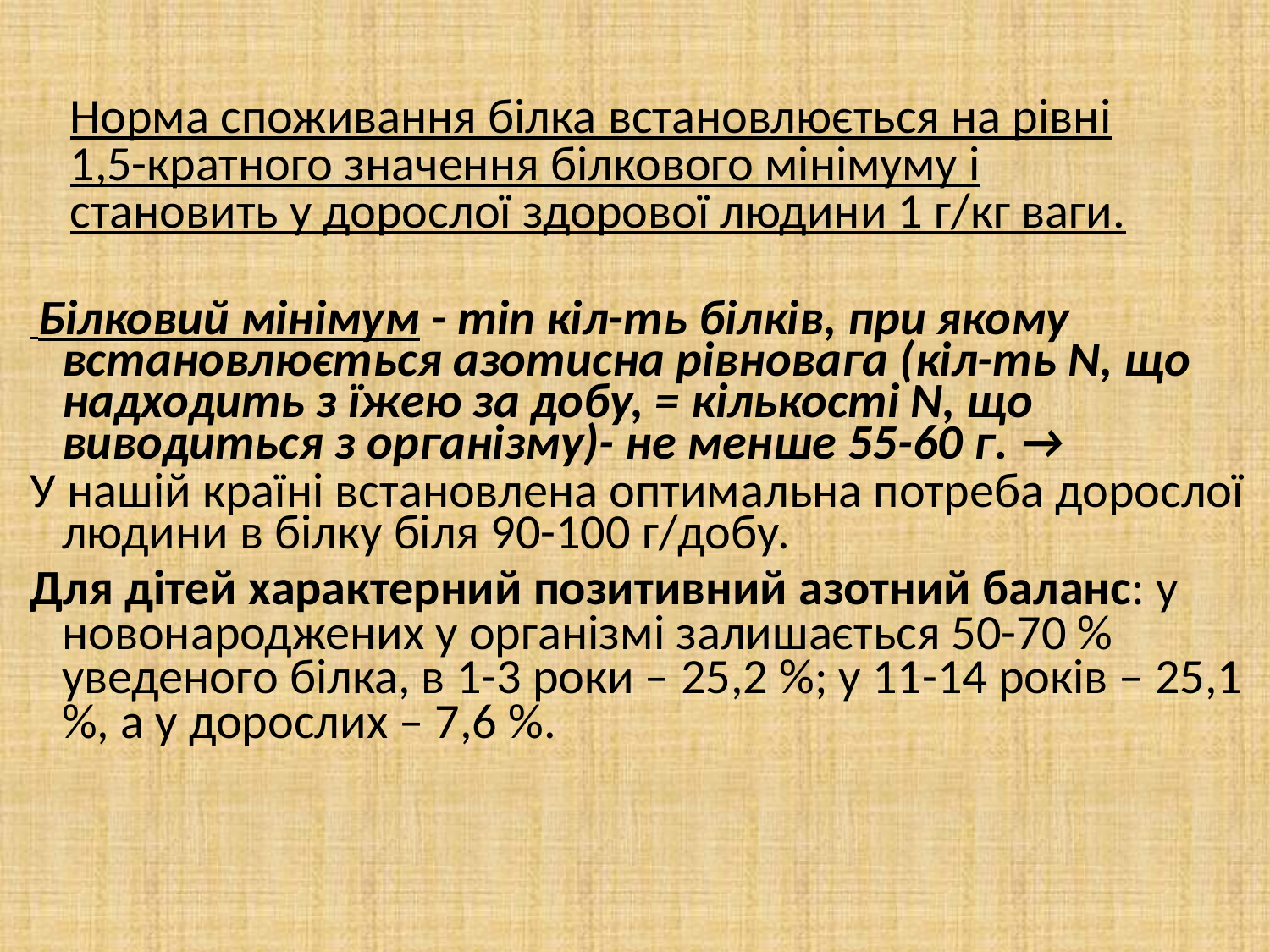

Норма споживання білка встановлюється на рівні 1,5-кратного значення білкового мінімуму і становить у дорослої здорової людини 1 г/кг ваги.
 Білковий мінімум - mіn кіл-ть білків, при якому встановлюється азотисна рівновага (кіл-ть N, що надходить з їжею за добу, = кількості N, що виводиться з організму)- не менше 55-60 г. →
У нашій країні встановлена ​​оптимальна потреба дорослої людини в білку біля 90-100 г/добу.
Для дітей характерний позитивний азотний баланс: у новонароджених у організмі залишається 50-70 % уведеного білка, в 1-3 роки – 25,2 %; у 11-14 років – 25,1 %, а у дорослих – 7,6 %.